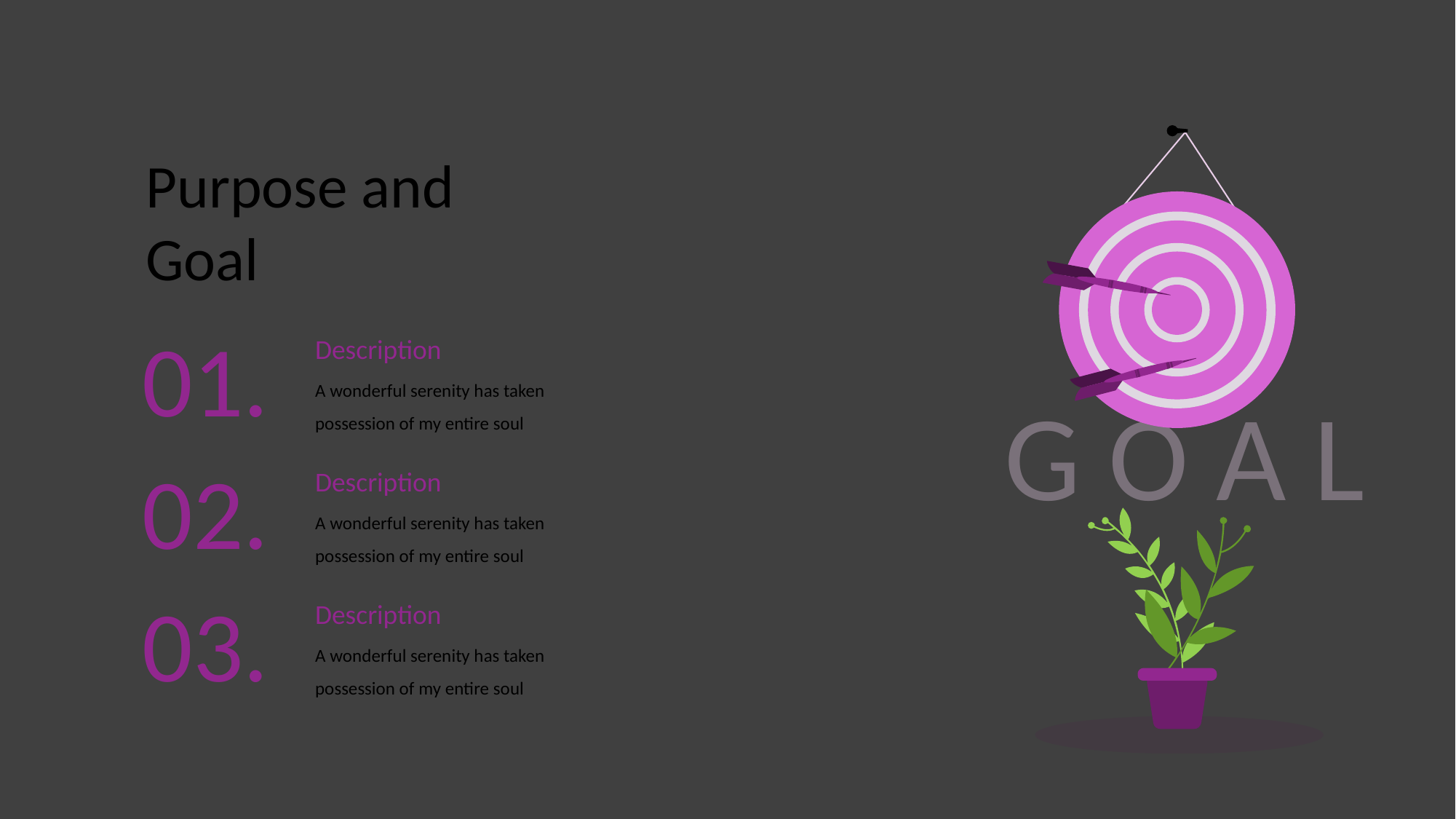

Purpose and Goal

01.
Description
A wonderful serenity has taken possession of my entire soul
G O A L
02.
Description
A wonderful serenity has taken possession of my entire soul
03.
Description
A wonderful serenity has taken possession of my entire soul